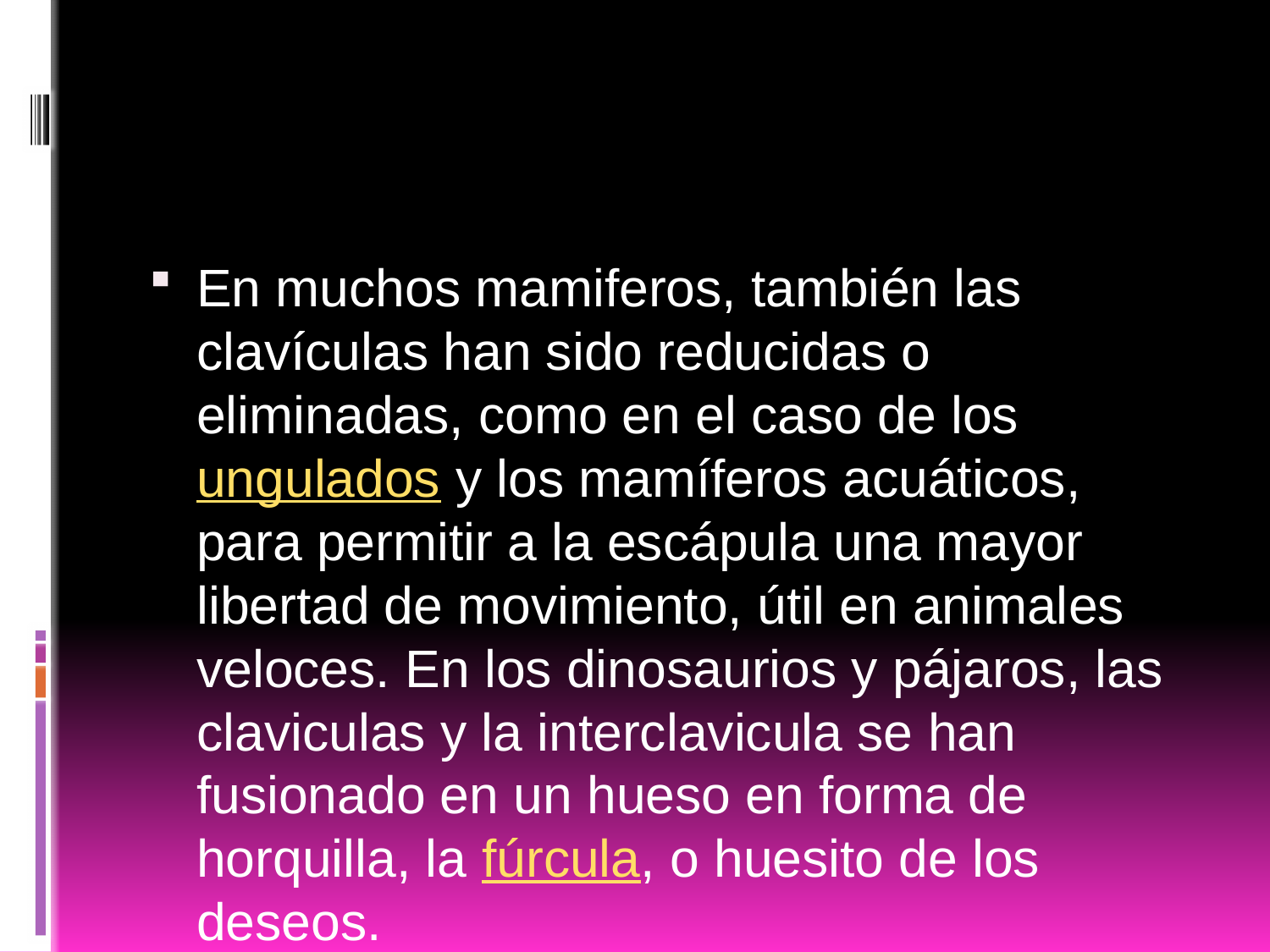

#
En muchos mamiferos, también las clavículas han sido reducidas o eliminadas, como en el caso de los ungulados y los mamíferos acuáticos, para permitir a la escápula una mayor libertad de movimiento, útil en animales veloces. En los dinosaurios y pájaros, las claviculas y la interclavicula se han fusionado en un hueso en forma de horquilla, la fúrcula, o huesito de los deseos.